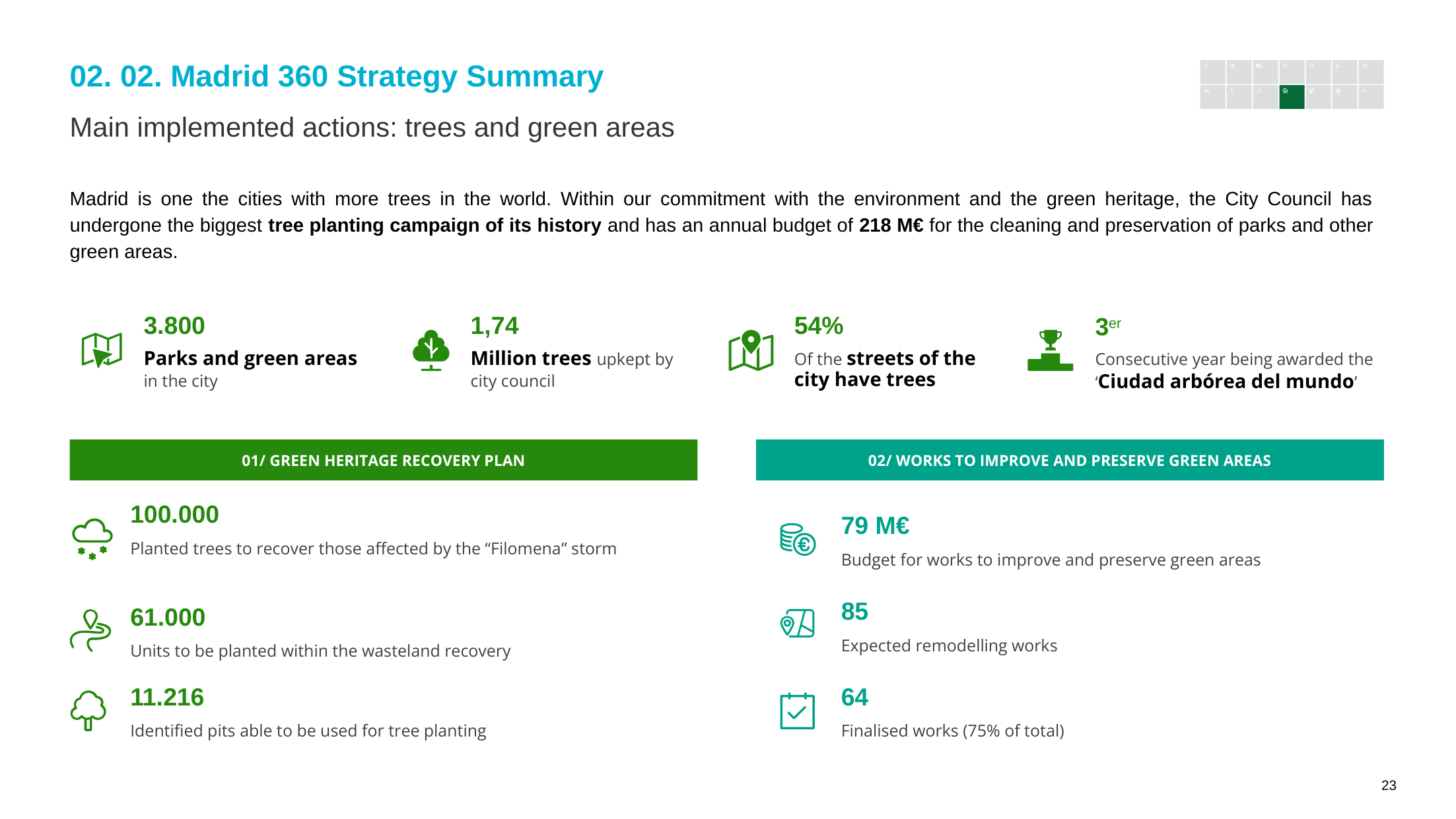

02. 02. Madrid 360 Strategy Summary

# Main implemented actions: trees and green areas
Madrid is one the cities with more trees in the world. Within our commitment with the environment and the green heritage, the City Council has undergone the biggest tree planting campaign of its history and has an annual budget of 218 M€ for the cleaning and preservation of parks and other green areas.
3.800
Parks and green areas in the city

1,74
Million trees upkept by  city council

54%
Of the streets of the city have trees

3er
Consecutive year being awarded the ‘Ciudad arbórea del mundo’

01/ GREEN HERITAGE RECOVERY PLAN
02/ WORKS TO IMPROVE AND PRESERVE GREEN AREAS
100.000
Planted trees to recover those affected by the “Filomena” storm

79 M€
Budget for works to improve and preserve green areas

85
Expected remodelling works

61.000
Units to be planted within the wasteland recovery

11.216
Identified pits able to be used for tree planting

64
Finalised works (75% of total)